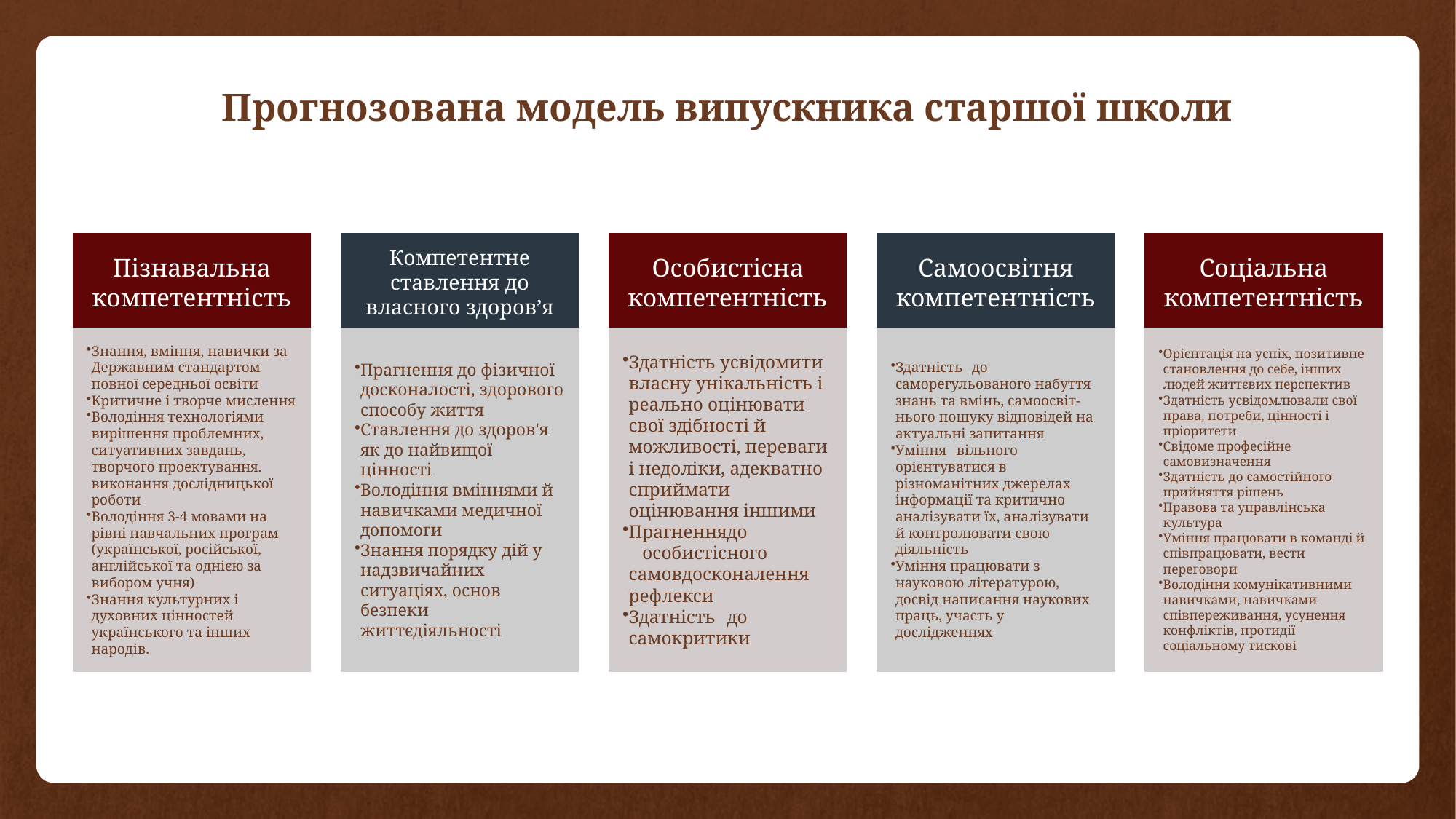

# Прогнозована модель випускника старшої школи
Пізнавальна компетентність
Знання, вміння, навички за Державним стандартом повної середньої освіти
Компетентне ставлення до власного здоров’я
Прагнення до фізичної досконалості, здорового способу життя
Самоосвітня компетентність
Здатність	до саморегульованого набуття знань та вмінь, самоосвіт-нього пошуку відповідей на актуальні запитання
Соціальна компетентність
Орієнтація на успіх, позитивне становлення до себе, інших людей життєвих перспектив
Критичне і творче мислення
Володіння технологіями вирішення проблемних, ситуативних завдань, творчого проектування. виконання дослідницької роботи
Володіння 3-4 мовами на рівні навчальних програм (української, російської, англійської та однією за вибором учня)
Знання культурних і духовних цінностей українського та інших народів.
Особистісна компетентність
Ставлення до здоров'я як до найвищої цінності
Володіння вміннями й навичками медичної допомоги
Знання порядку дій у надзвичайних ситуаціях, основ безпеки життєдіяльності
Здатність усвідомити власну унікальність і реально оцінювати свої здібності й можливості, переваги і недоліки, адекватно	сприймати оцінювання іншими
Прагнення	до                      особистісного самовдосконалення рефлекси
Здатність	до самокритики
Уміння	вільного орієнтуватися в різноманітних джерелах інформації та критично аналізувати їх, аналізувати й контролювати свою діяльність
Уміння працювати з науковою літературою, досвід написання наукових праць, участь у дослідженнях
Здатність усвідомлювали свої права, потреби, цінності і пріоритети
Свідоме професійне самовизначення
Здатність до самостійного прийняття рішень
Правова та управлінська культура
Уміння працювати в команді й співпрацювати, вести переговори
Володіння комунікативними навичками, навичками співпереживання, усунення конфліктів, протидії соціальному тискові